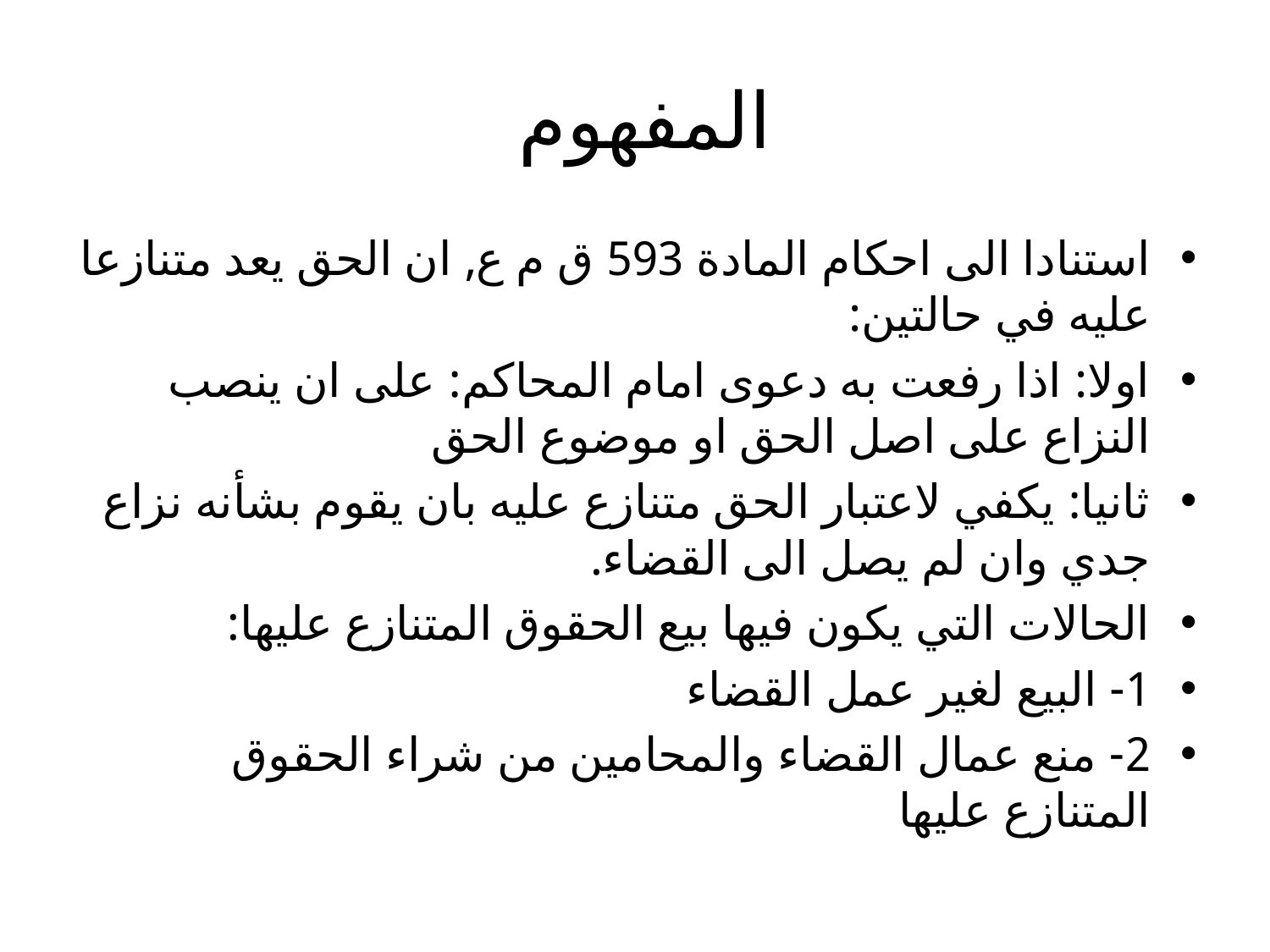

# المفهوم
استنادا الى احكام المادة 593 ق م ع, ان الحق يعد متنازعا عليه في حالتين:
اولا: اذا رفعت به دعوى امام المحاكم: على ان ينصب النزاع على اصل الحق او موضوع الحق
ثانيا: يكفي لاعتبار الحق متنازع عليه بان يقوم بشأنه نزاع جدي وان لم يصل الى القضاء.
الحالات التي يكون فيها بيع الحقوق المتنازع عليها:
1- البيع لغير عمل القضاء
2- منع عمال القضاء والمحامين من شراء الحقوق المتنازع عليها